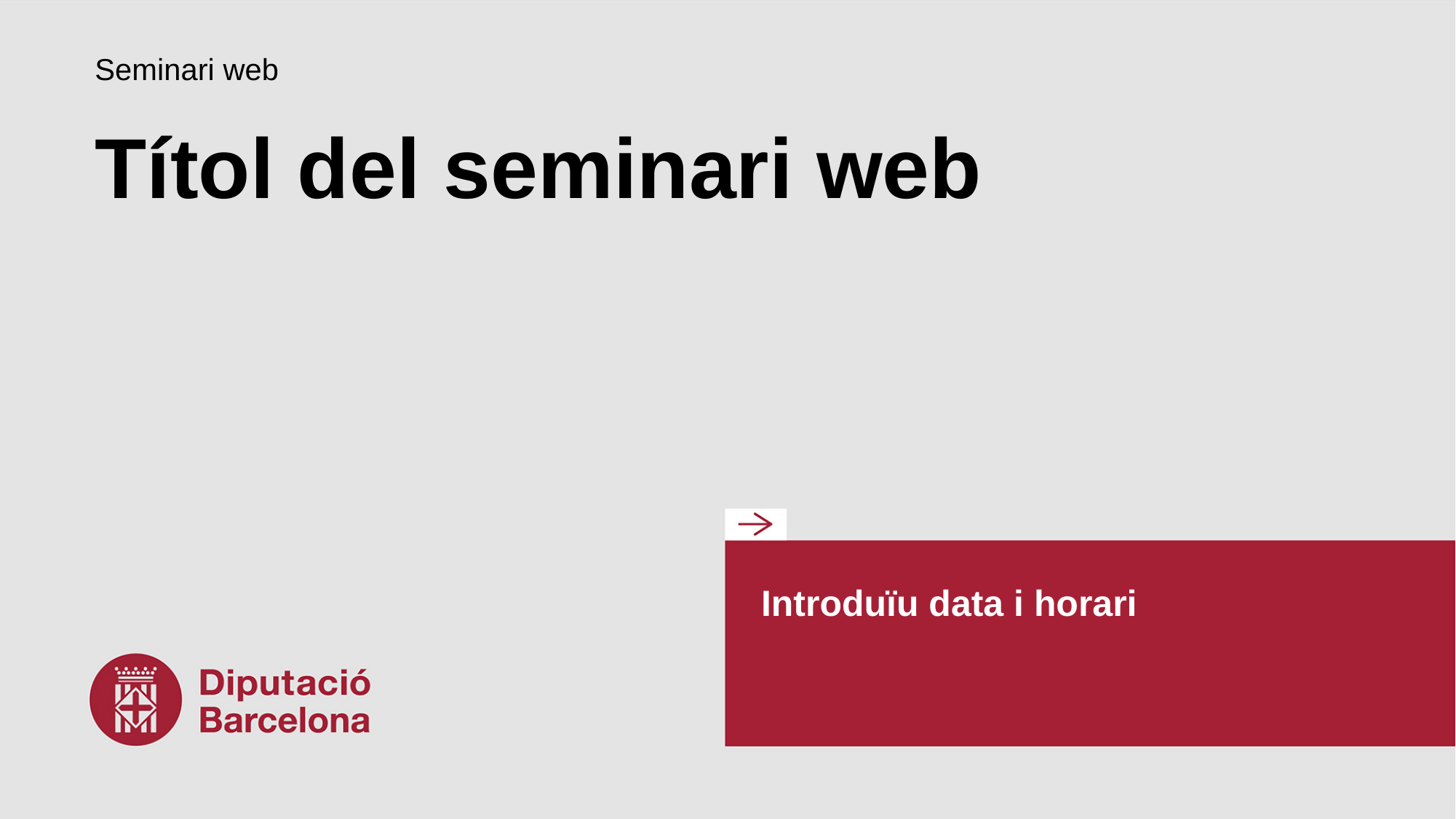

Seminari web
Títol del seminari web
Introduïu data i horari